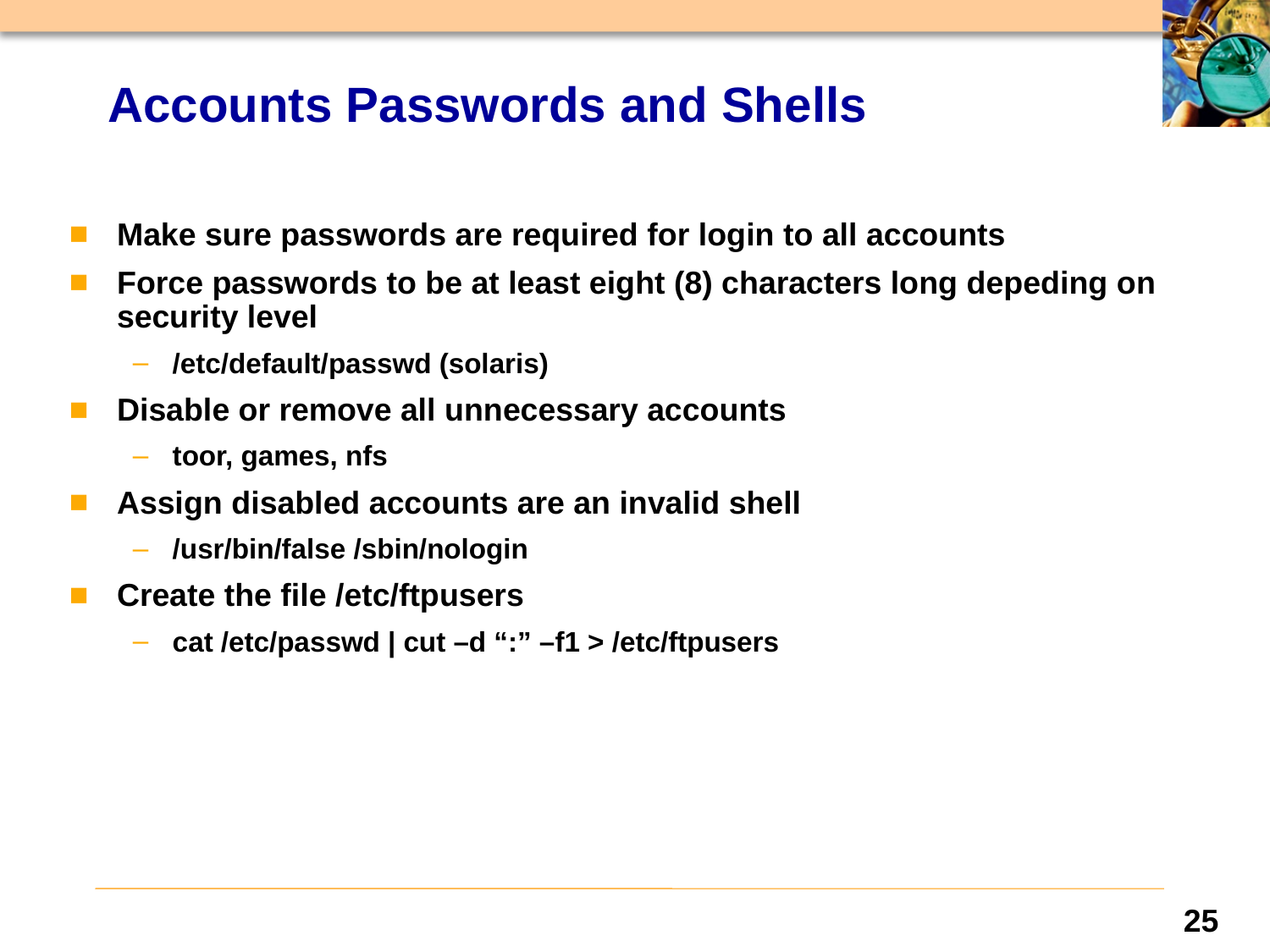

# Accounts Passwords and Shells
Make sure passwords are required for login to all accounts
Force passwords to be at least eight (8) characters long depeding on security level
/etc/default/passwd (solaris)
Disable or remove all unnecessary accounts
toor, games, nfs
Assign disabled accounts are an invalid shell
/usr/bin/false /sbin/nologin
Create the file /etc/ftpusers
cat /etc/passwd | cut –d “:” –f1 > /etc/ftpusers